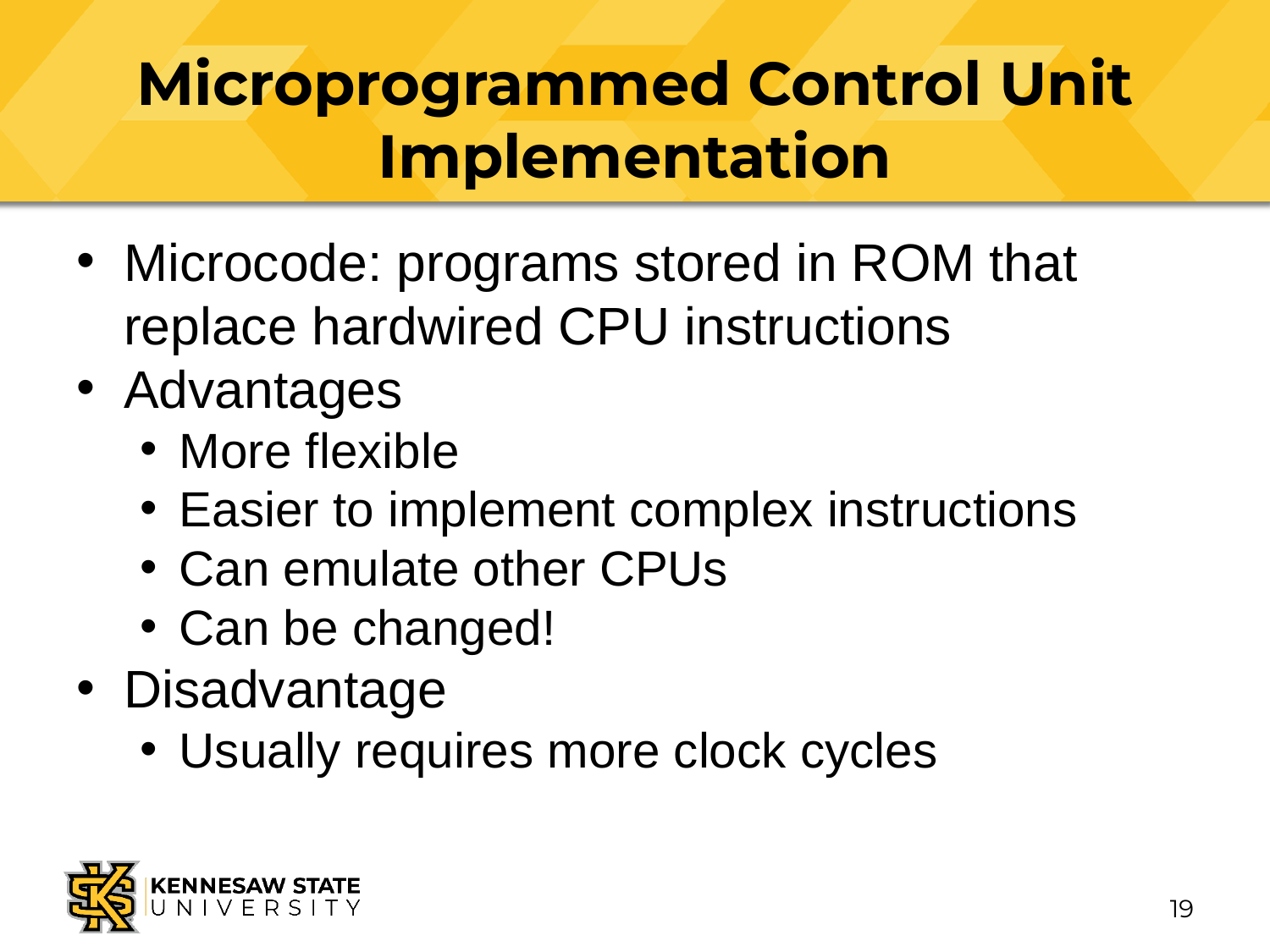

# Microprogrammed Control Unit Implementation
Microcode: programs stored in ROM that replace hardwired CPU instructions
Advantages
More flexible
Easier to implement complex instructions
Can emulate other CPUs
Can be changed!
Disadvantage
Usually requires more clock cycles
19